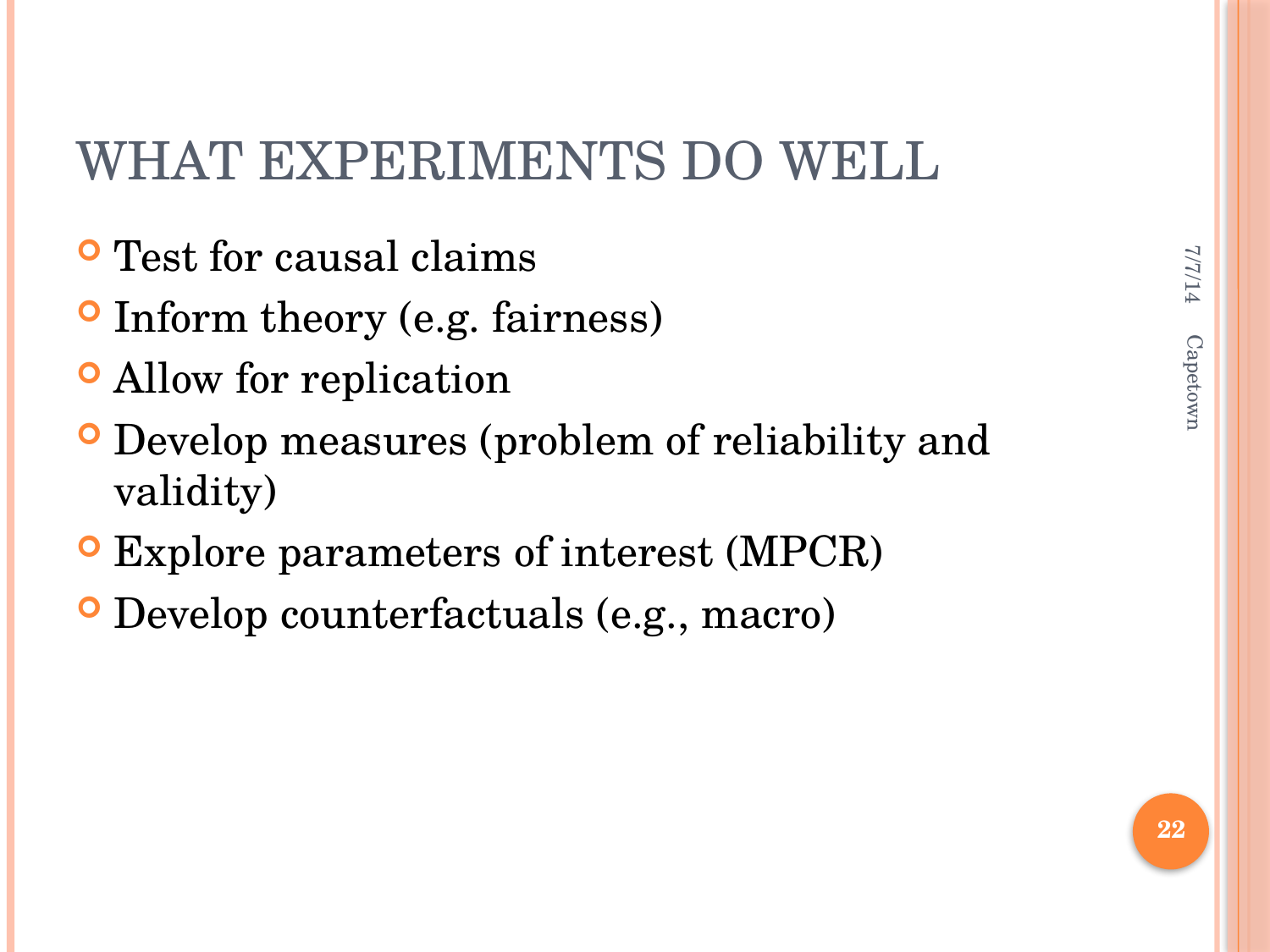

# What Experiments Do Well
7/7/14
Test for causal claims
Inform theory (e.g. fairness)
Allow for replication
Develop measures (problem of reliability and validity)
Explore parameters of interest (MPCR)
Develop counterfactuals (e.g., macro)

Capetown
22